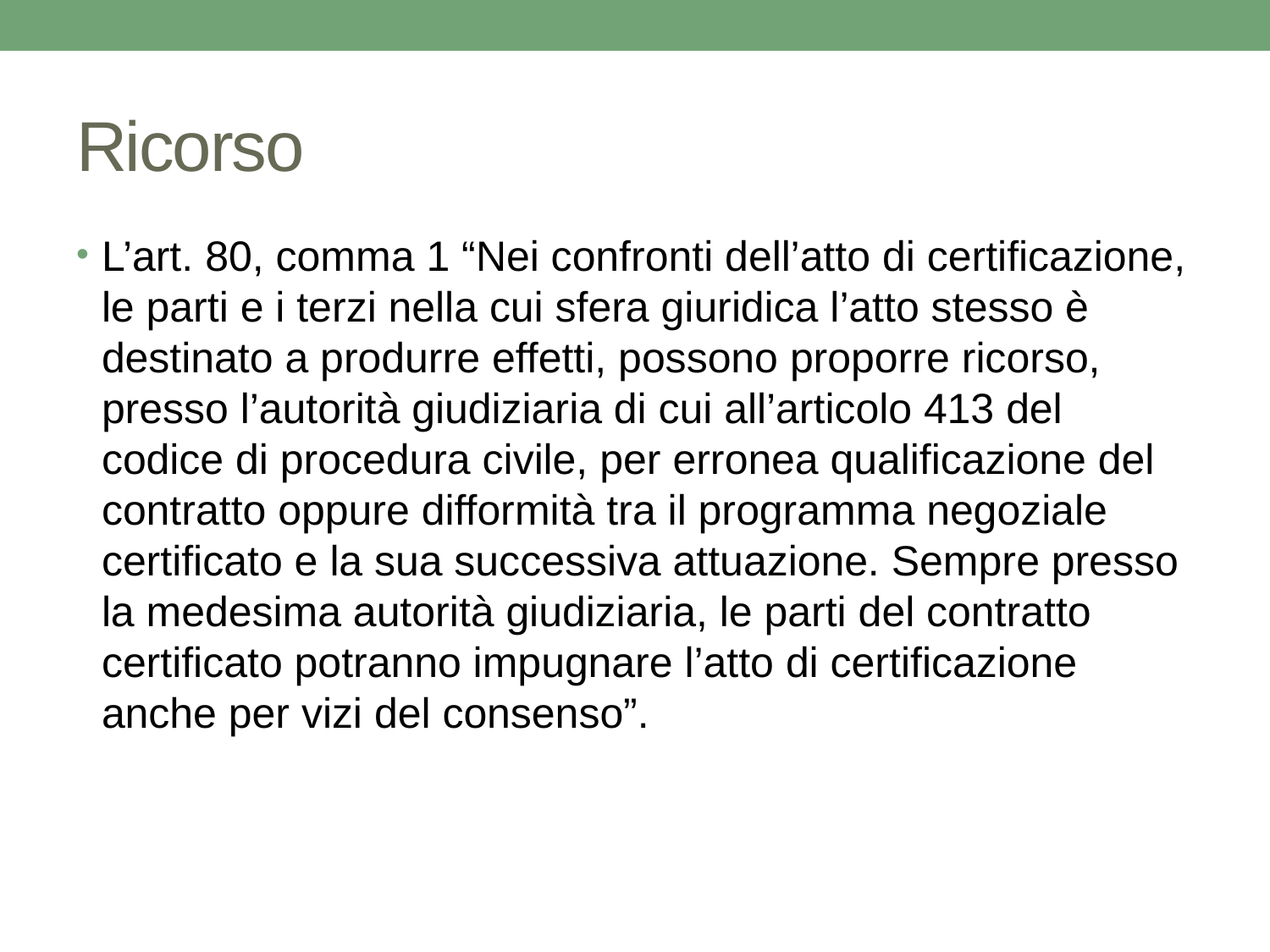

# Ricorso
L’art. 80, comma 1 “Nei confronti dell’atto di certificazione, le parti e i terzi nella cui sfera giuridica l’atto stesso è destinato a produrre effetti, possono proporre ricorso, presso l’autorità giudiziaria di cui all’articolo 413 del codice di procedura civile, per erronea qualificazione del contratto oppure difformità tra il programma negoziale certificato e la sua successiva attuazione. Sempre presso la medesima autorità giudiziaria, le parti del contratto certificato potranno impugnare l’atto di certificazione anche per vizi del consenso”.